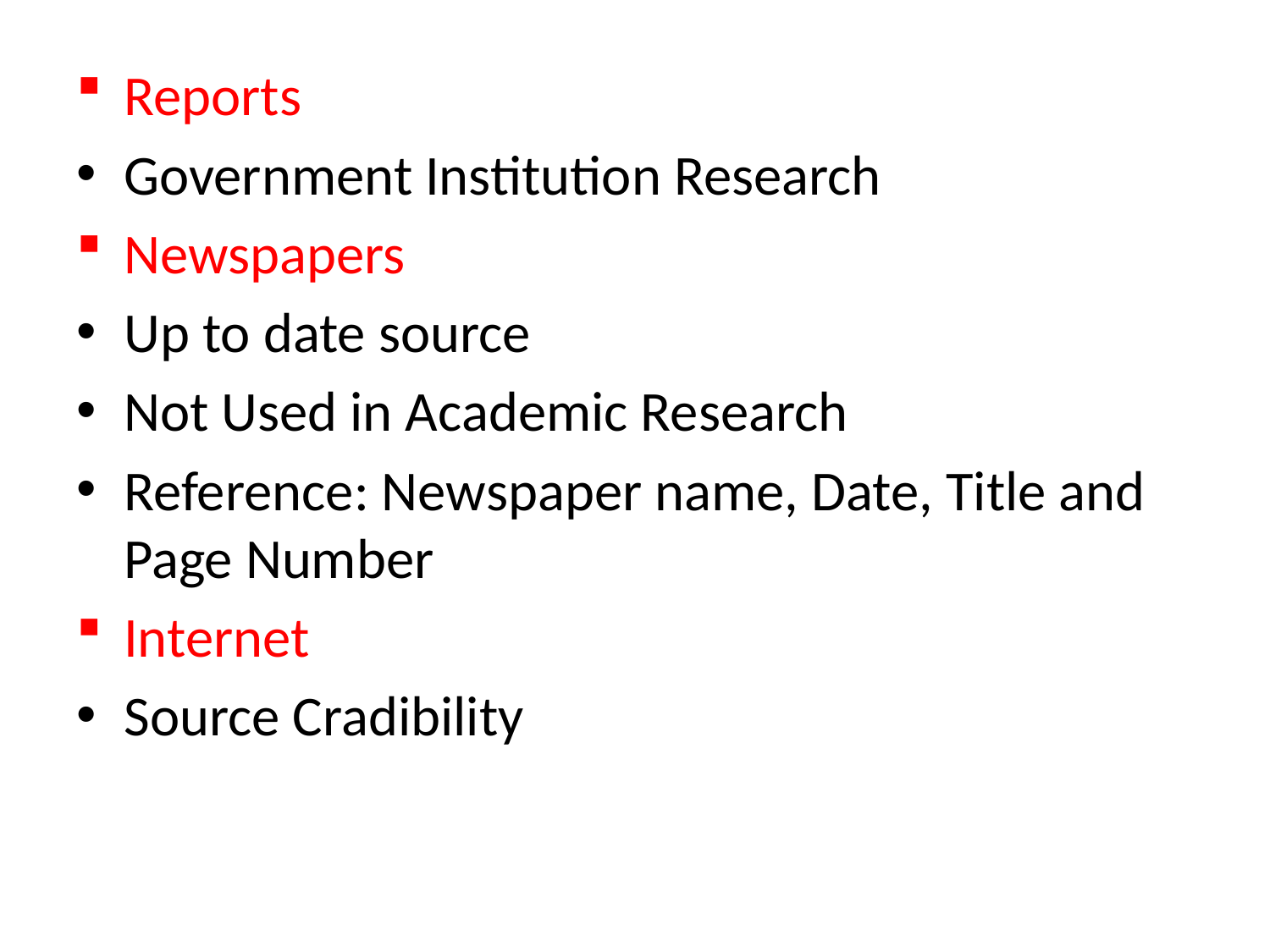

Reports
Government Institution Research
Newspapers
Up to date source
Not Used in Academic Research
Reference: Newspaper name, Date, Title and Page Number
Internet
Source Cradibility